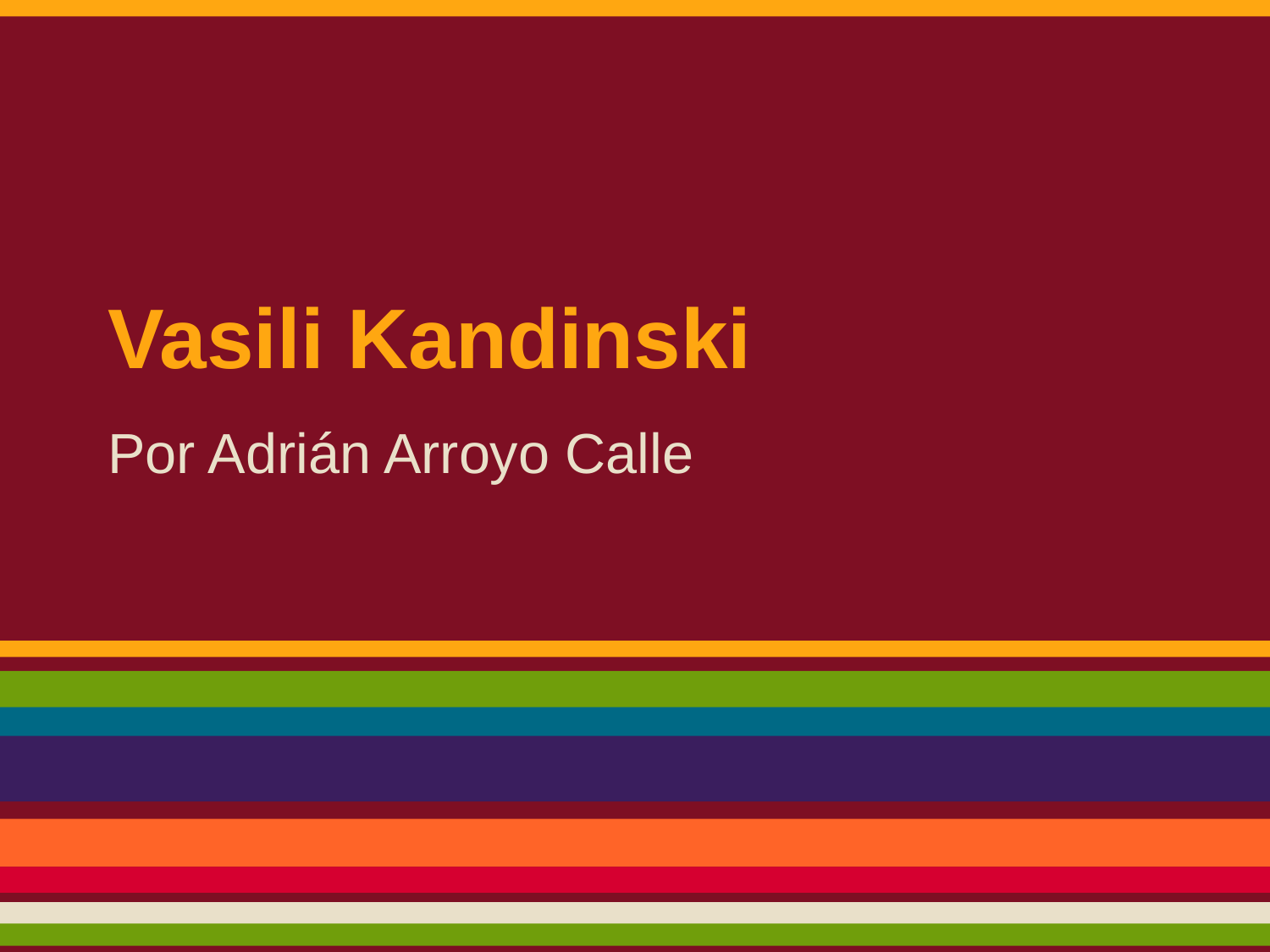

# Vasili Kandinski
Por Adrián Arroyo Calle